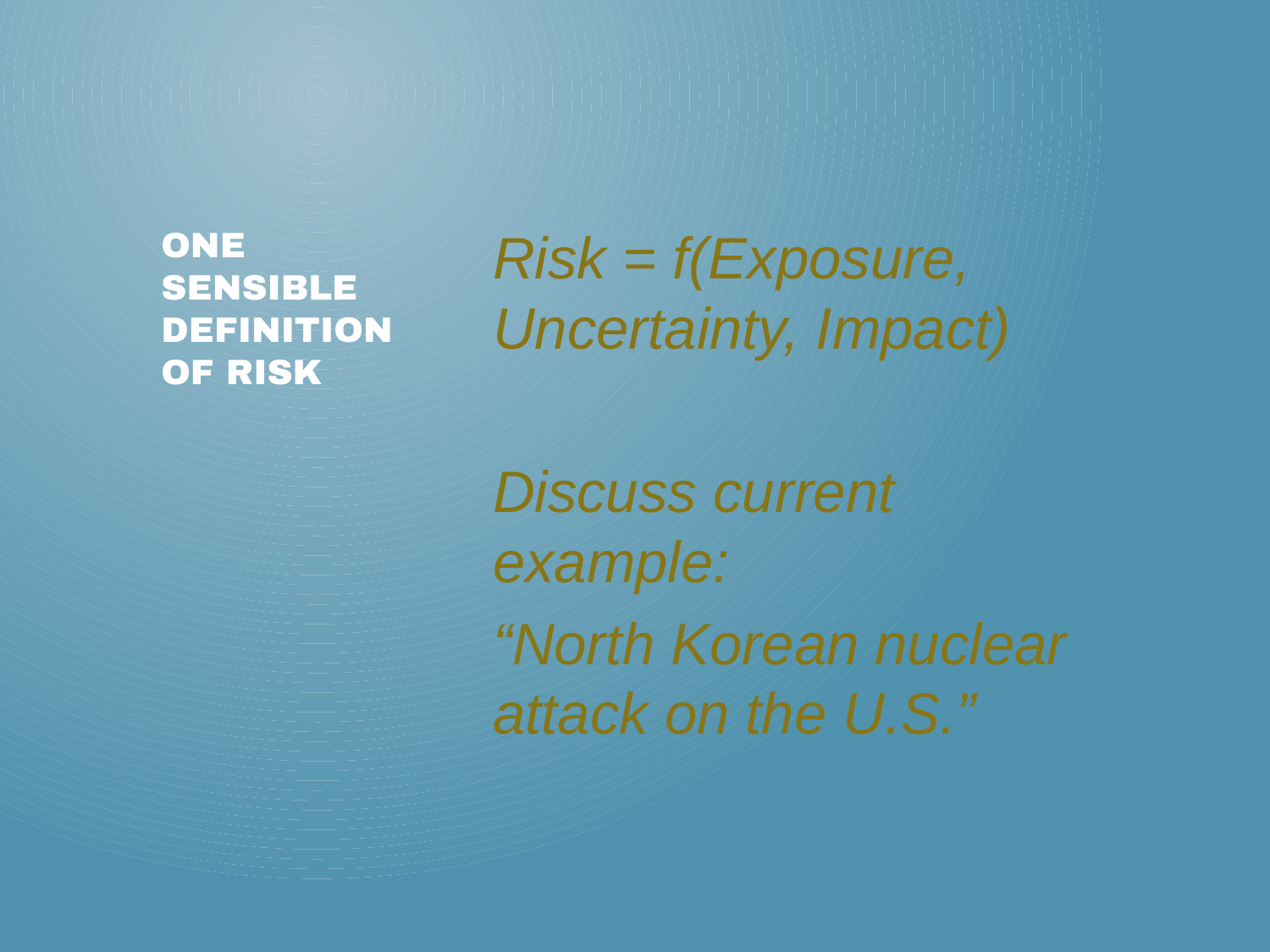

Risk = f(Exposure, Uncertainty, Impact)

Discuss current example:
“North Korean nuclear attack on the U.S.”
# One sensible definition of risk